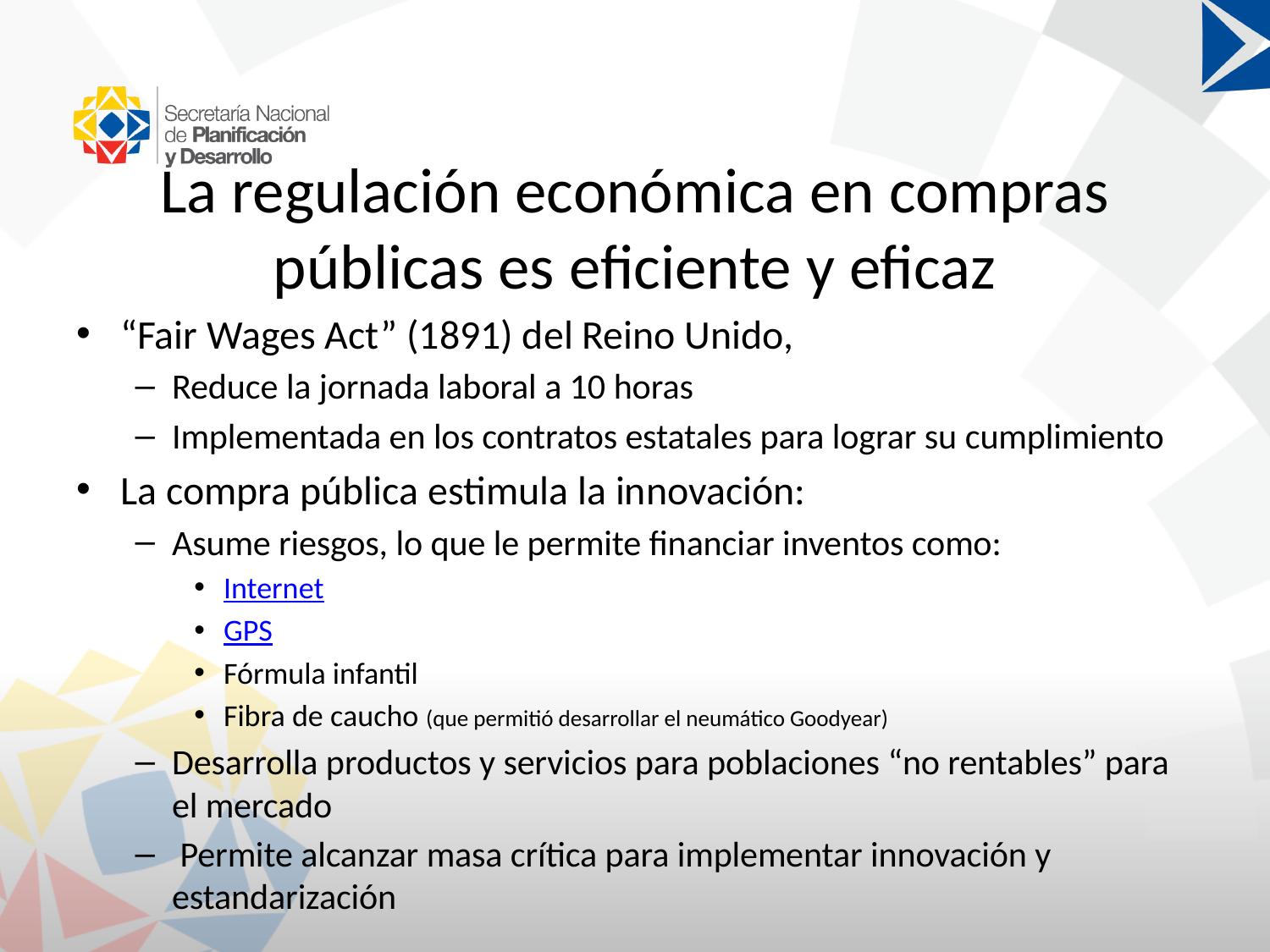

# La regulación económica en compras públicas es eficiente y eficaz
“Fair Wages Act” (1891) del Reino Unido,
Reduce la jornada laboral a 10 horas
Implementada en los contratos estatales para lograr su cumplimiento
La compra pública estimula la innovación:
Asume riesgos, lo que le permite financiar inventos como:
Internet
GPS
Fórmula infantil
Fibra de caucho (que permitió desarrollar el neumático Goodyear)
Desarrolla productos y servicios para poblaciones “no rentables” para el mercado
 Permite alcanzar masa crítica para implementar innovación y estandarización